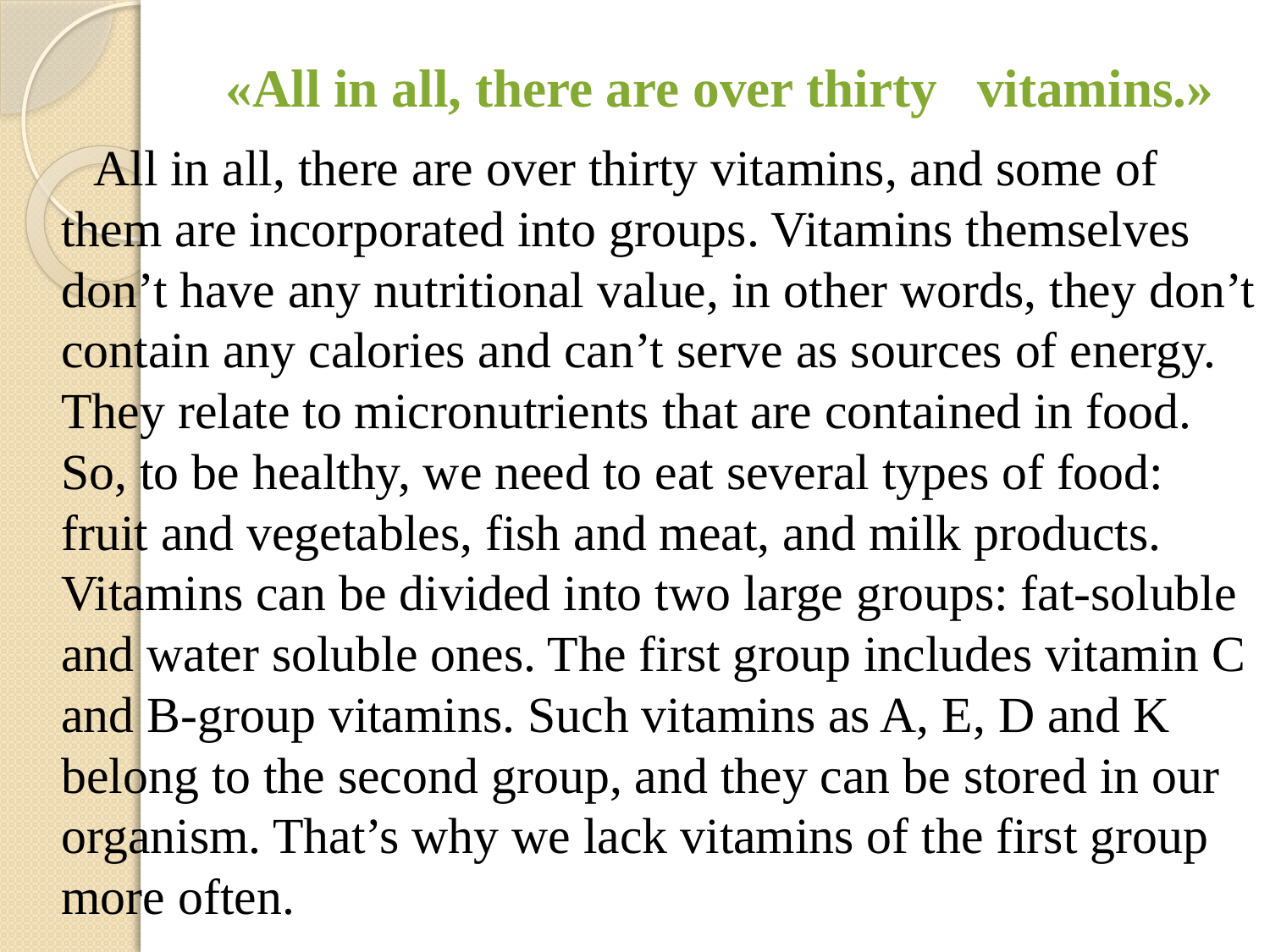

# «All in all, there are over thirty   vitamins.»
     All in all, there are over thirty vitamins, and some of them are incorporated into groups. Vitamins themselves don’t have any nutritional value, in other words, they don’t contain any calories and can’t serve as sources of energy. They relate to micronutrients that are contained in food. So, to be healthy, we need to eat several types of food: fruit and vegetables, fish and meat, and milk products. Vitamins can be divided into two large groups: fat-soluble and water soluble ones. The first group includes vitamin C and B-group vitamins. Such vitamins as A, E, D and K belong to the second group, and they can be stored in our organism. That’s why we lack vitamins of the first group more often.